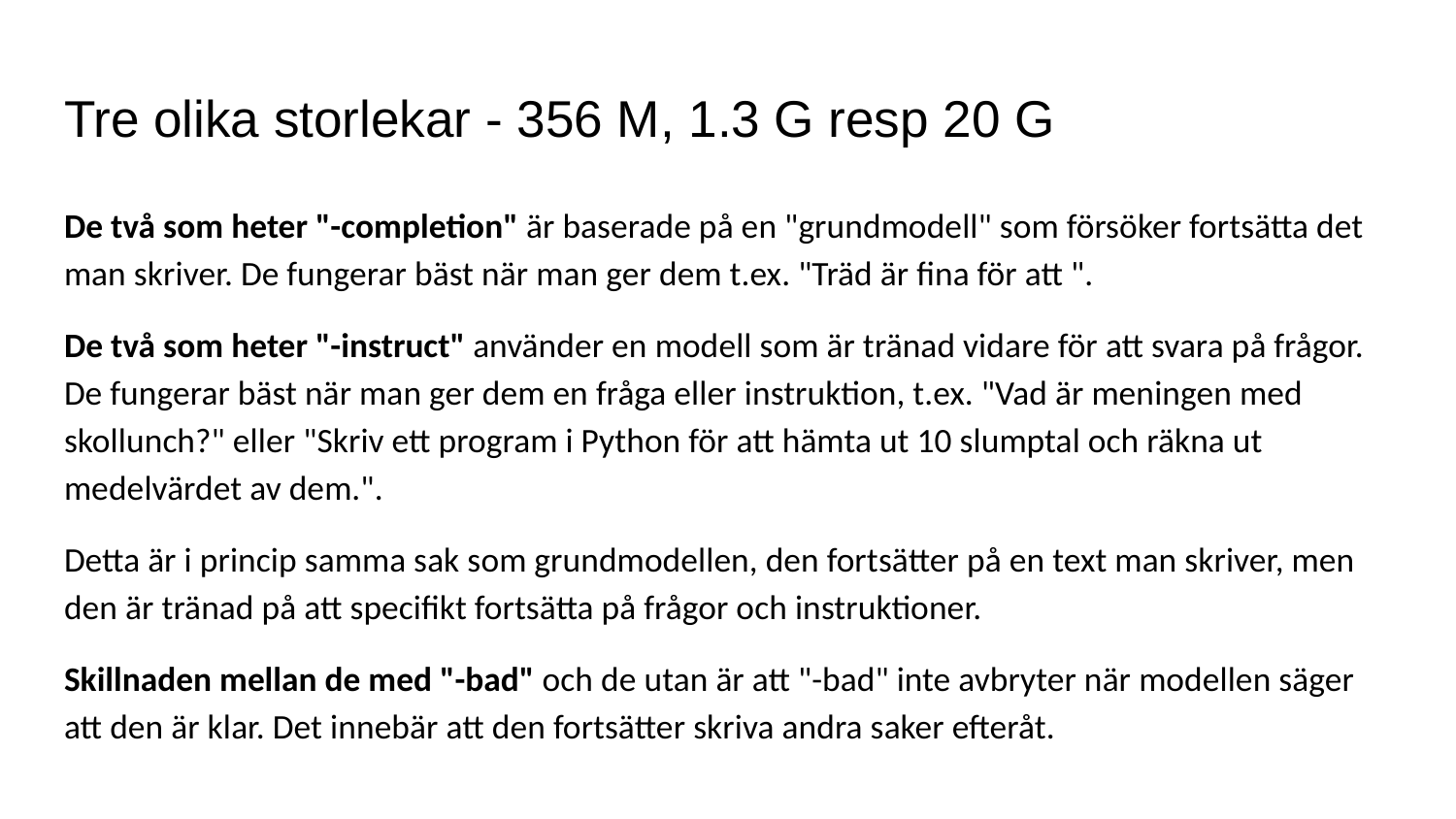

# Tre olika storlekar - 356 M, 1.3 G resp 20 G
De två som heter "-completion" är baserade på en "grundmodell" som försöker fortsätta det man skriver. De fungerar bäst när man ger dem t.ex. "Träd är fina för att ".
De två som heter "-instruct" använder en modell som är tränad vidare för att svara på frågor. De fungerar bäst när man ger dem en fråga eller instruktion, t.ex. "Vad är meningen med skollunch?" eller "Skriv ett program i Python för att hämta ut 10 slumptal och räkna ut medelvärdet av dem.".
Detta är i princip samma sak som grundmodellen, den fortsätter på en text man skriver, men den är tränad på att specifikt fortsätta på frågor och instruktioner.
Skillnaden mellan de med "-bad" och de utan är att "-bad" inte avbryter när modellen säger att den är klar. Det innebär att den fortsätter skriva andra saker efteråt.